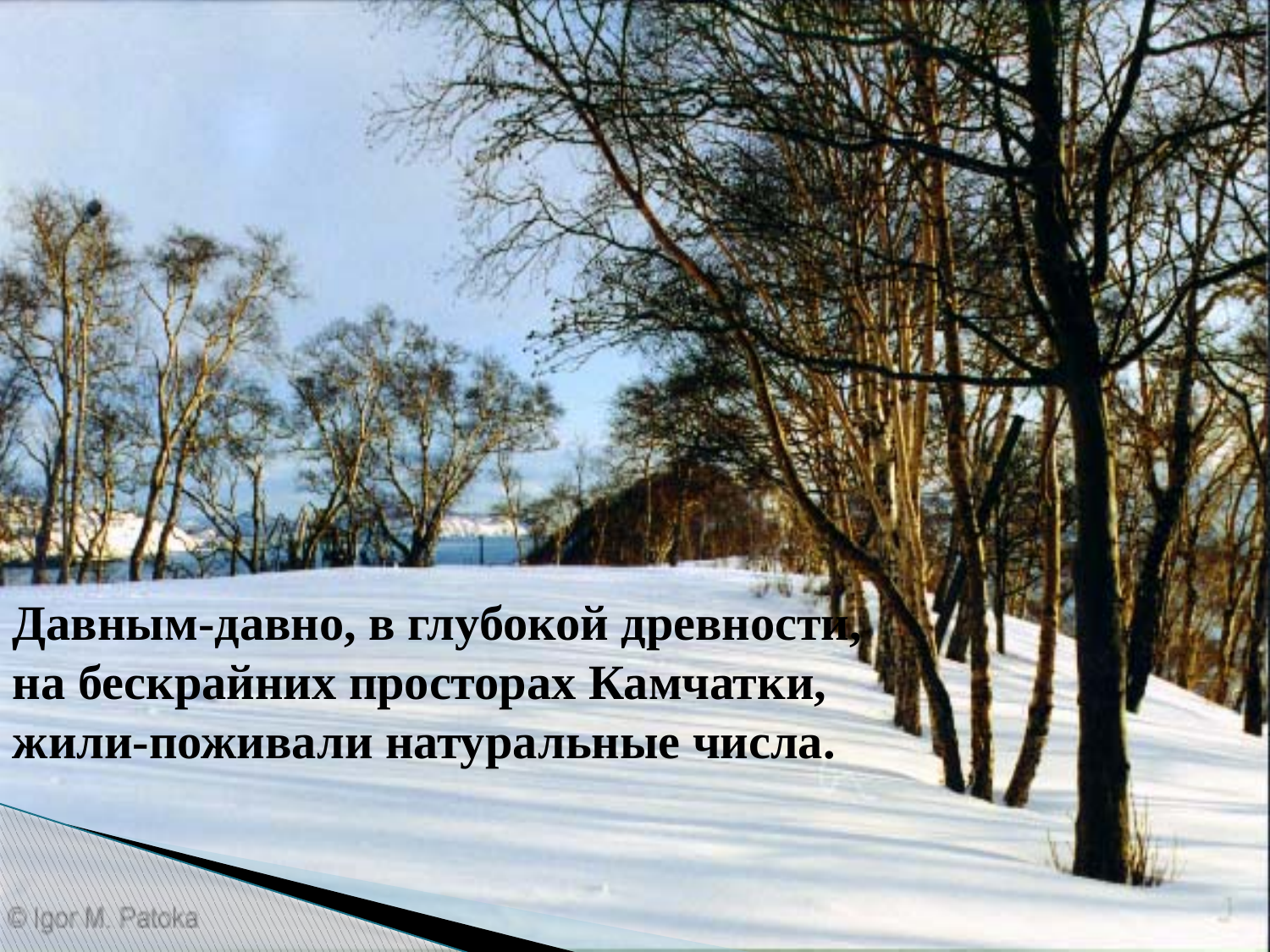

# Давным-давно, в глубокой древности, на бескрайних просторах Камчатки,  жили-поживали натуральные числа.